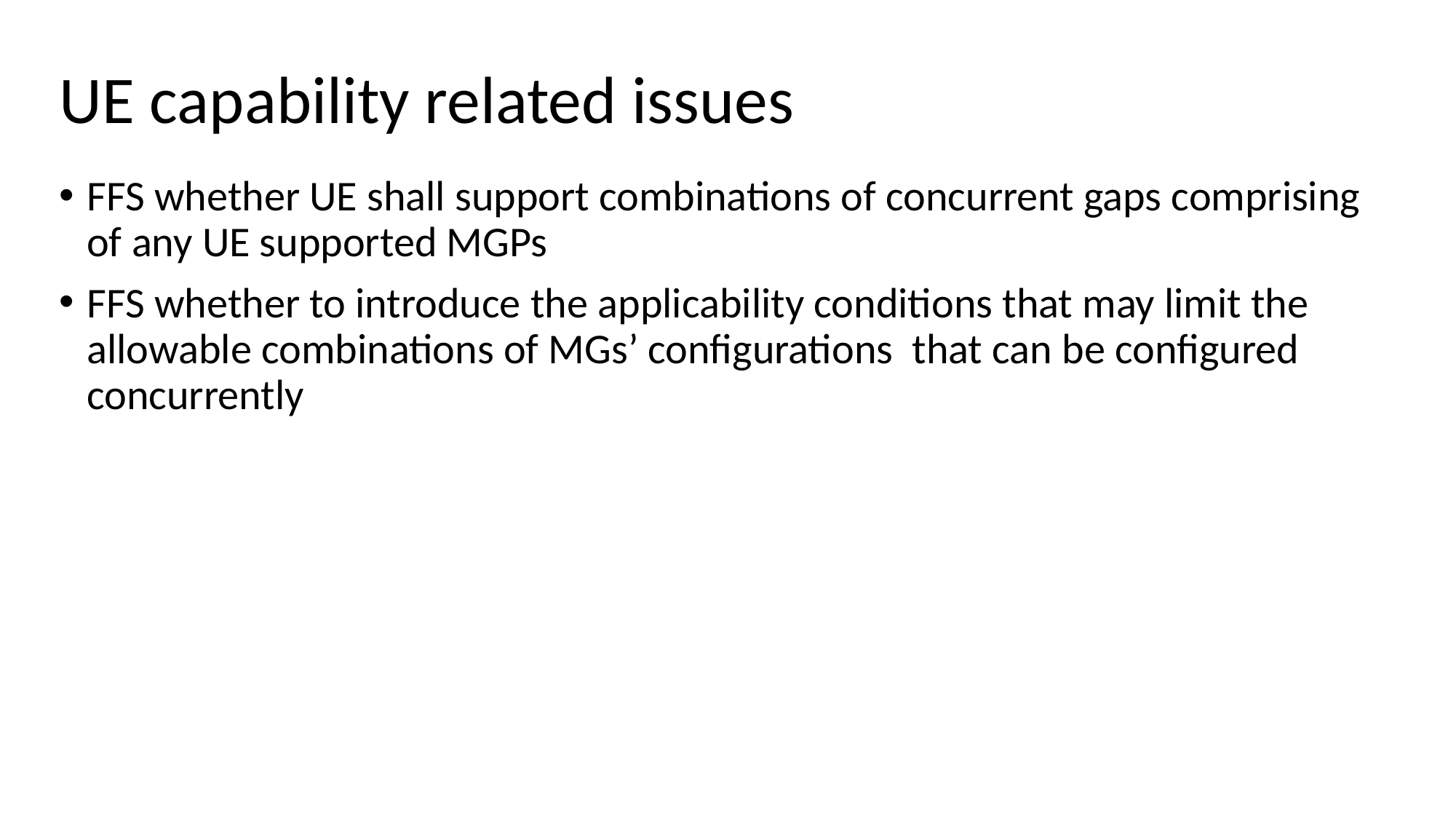

# UE capability related issues
FFS whether UE shall support combinations of concurrent gaps comprising of any UE supported MGPs
FFS whether to introduce the applicability conditions that may limit the allowable combinations of MGs’ configurations  that can be configured concurrently